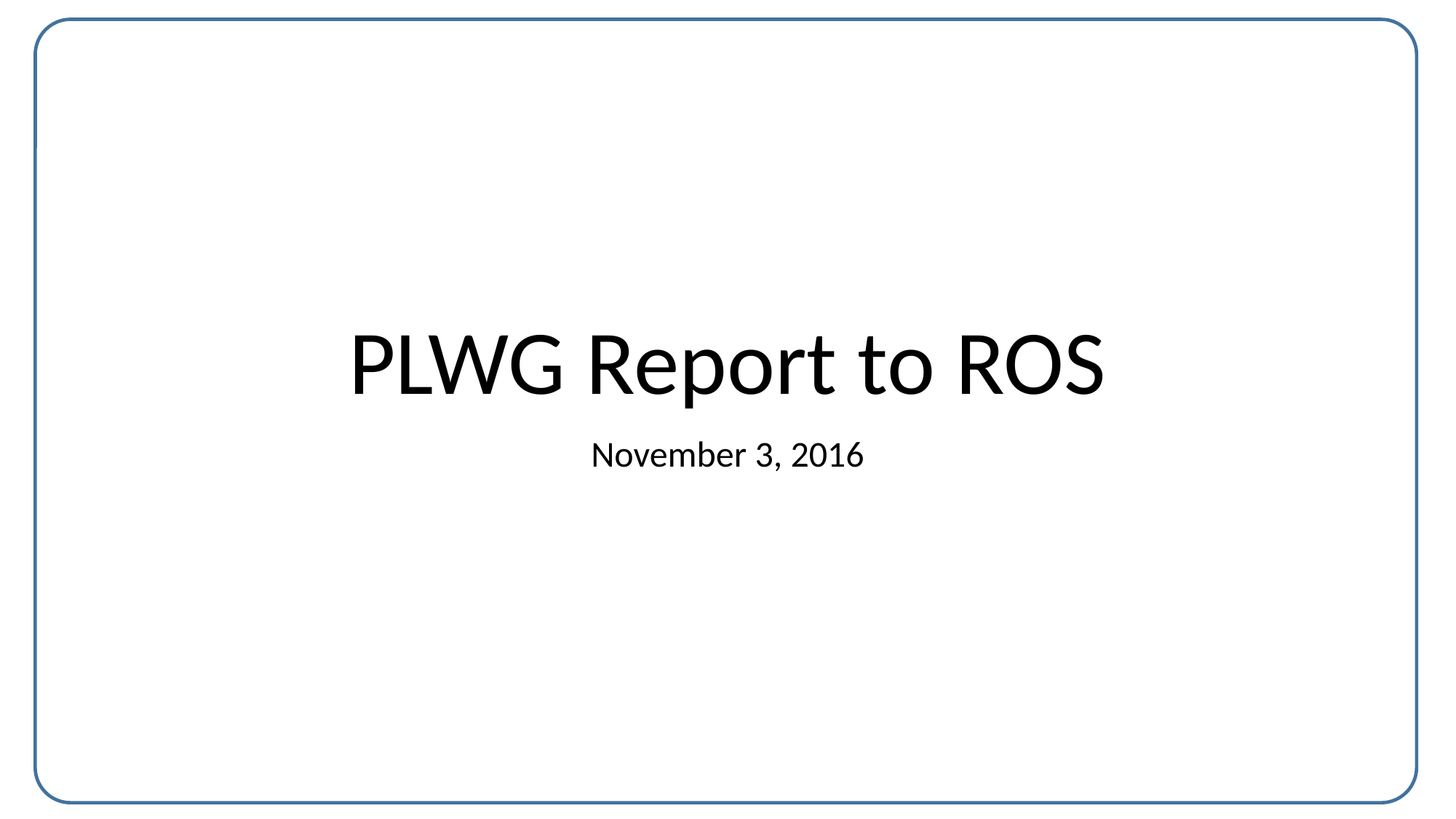

# PLWG Report to ROS
November 3, 2016